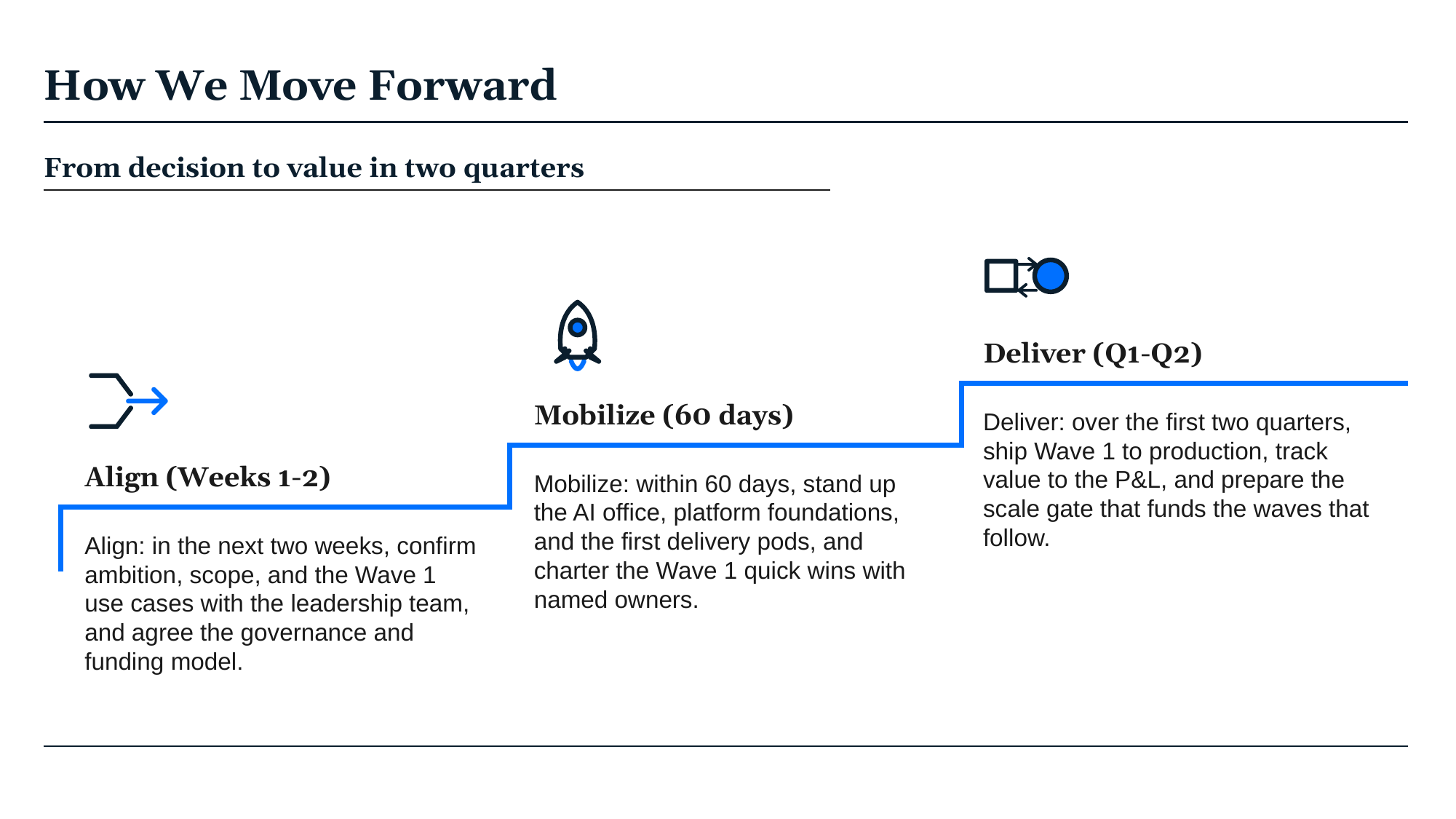

# How We Move Forward
From decision to value in two quarters

Deliver (Q1-Q2)

Mobilize (60 days)
Deliver: over the first two quarters, ship Wave 1 to production, track value to the P&L, and prepare the scale gate that funds the waves that follow.
Align (Weeks 1-2)
Mobilize: within 60 days, stand up the AI office, platform foundations, and the first delivery pods, and charter the Wave 1 quick wins with named owners.
Align: in the next two weeks, confirm ambition, scope, and the Wave 1 use cases with the leadership team, and agree the governance and funding model.